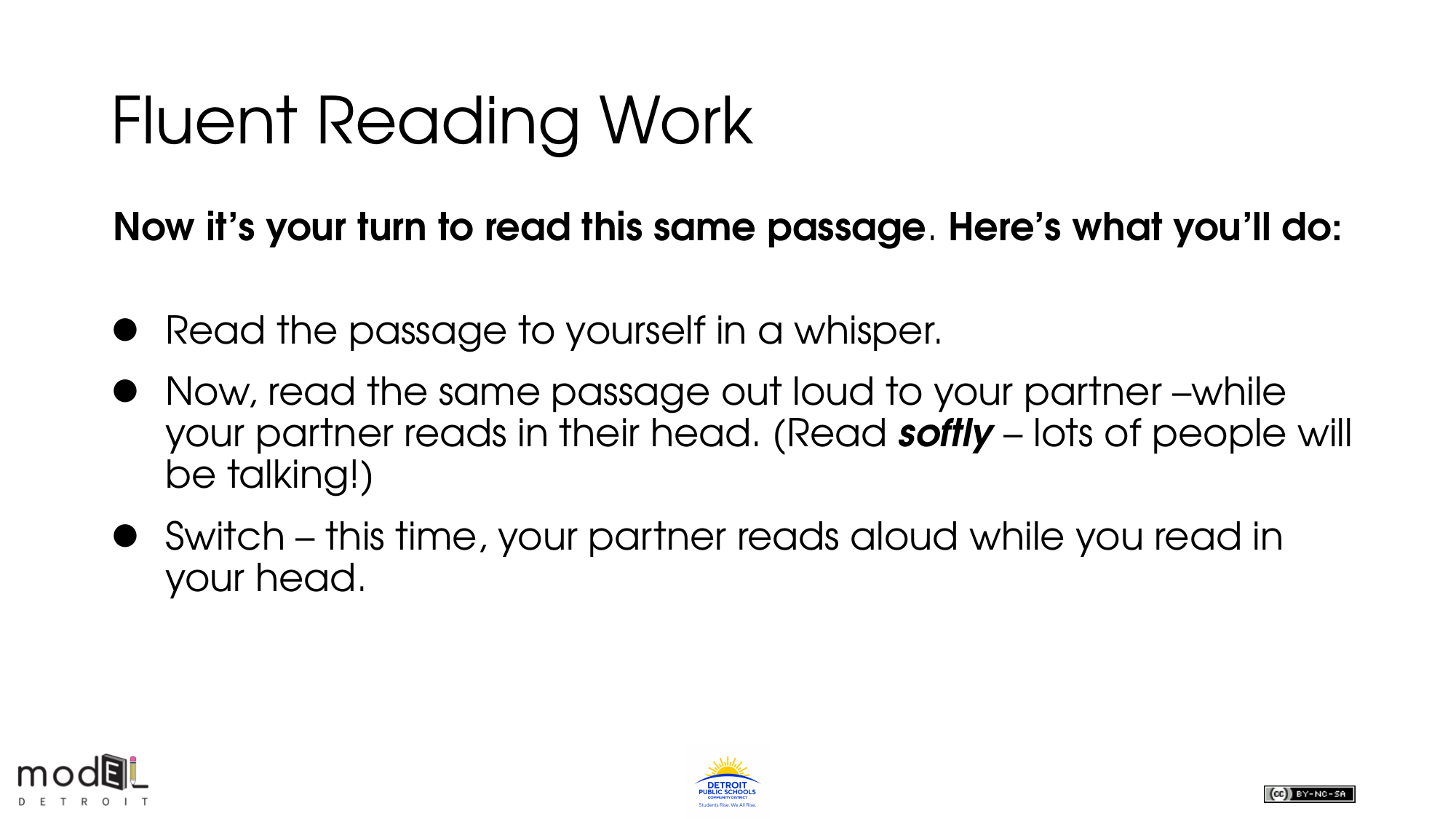

# Fluent Reading Work
Now it’s your turn to read this same passage. Here’s what you’ll do:

Read the passage to yourself in a whisper.
Now, read the same passage out loud to your partner –while your partner reads in their head. (Read softly – lots of people will be talking!)
Switch – this time, your partner reads aloud while you read in your head.